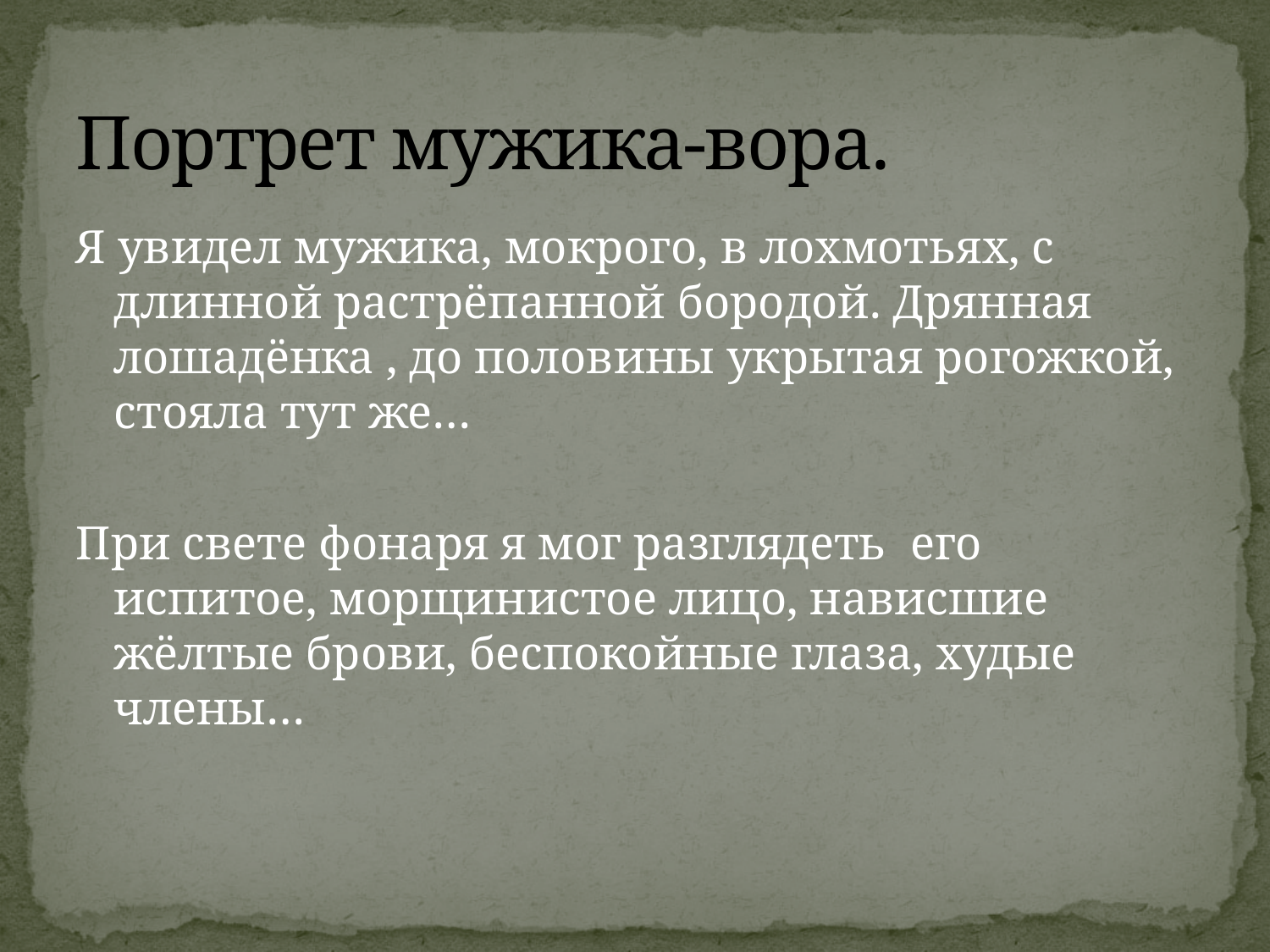

# Портрет мужика-вора.
Я увидел мужика, мокрого, в лохмотьях, с длинной растрёпанной бородой. Дрянная лошадёнка , до половины укрытая рогожкой, стояла тут же…

При свете фонаря я мог разглядеть  его испитое, морщинистое лицо, нависшие жёлтые брови, беспокойные глаза, худые члены…